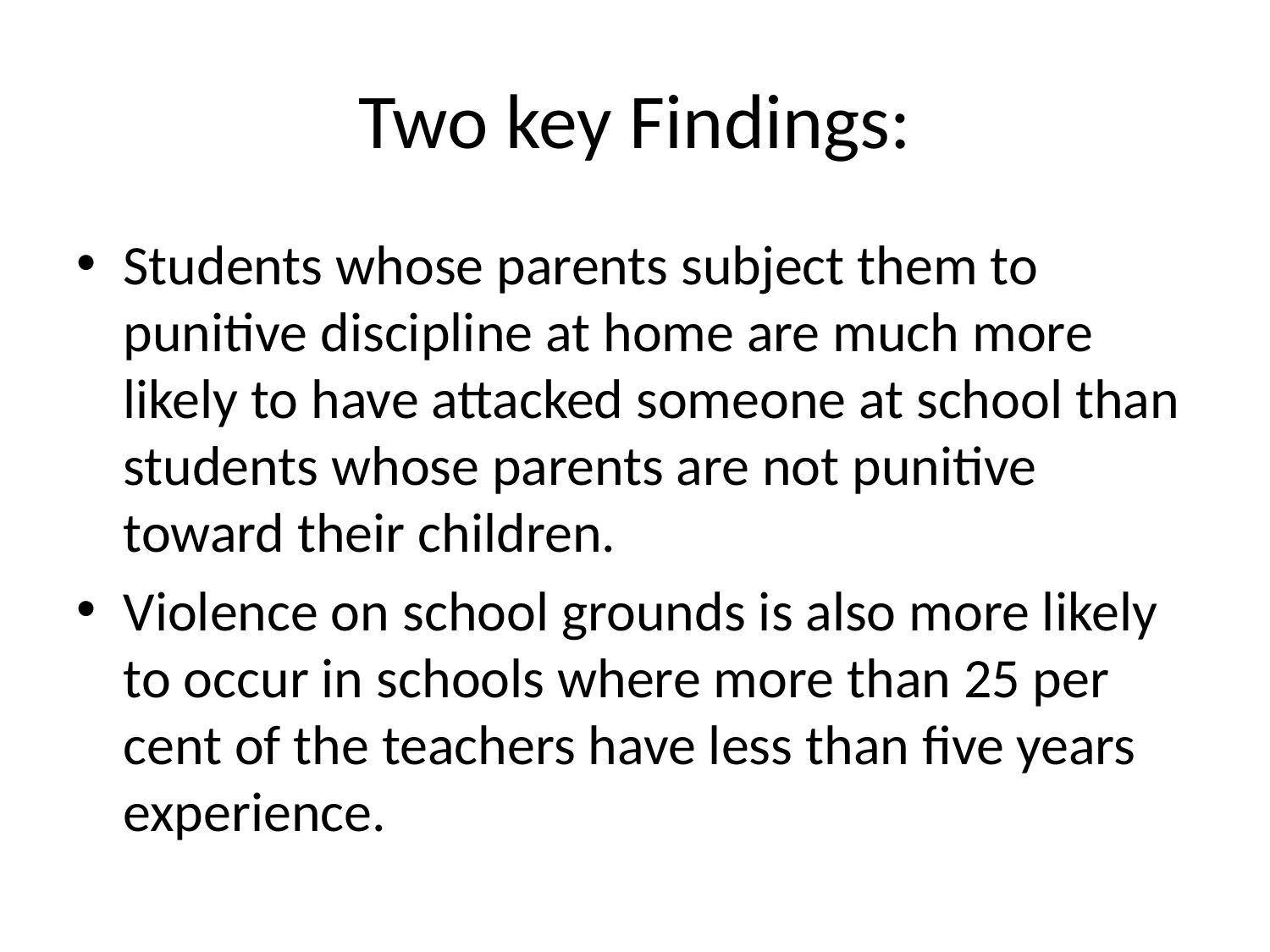

# Two key Findings:
Students whose parents subject them to punitive discipline at home are much more likely to have attacked someone at school than students whose parents are not punitive toward their children.
Violence on school grounds is also more likely to occur in schools where more than 25 per cent of the teachers have less than five years experience.